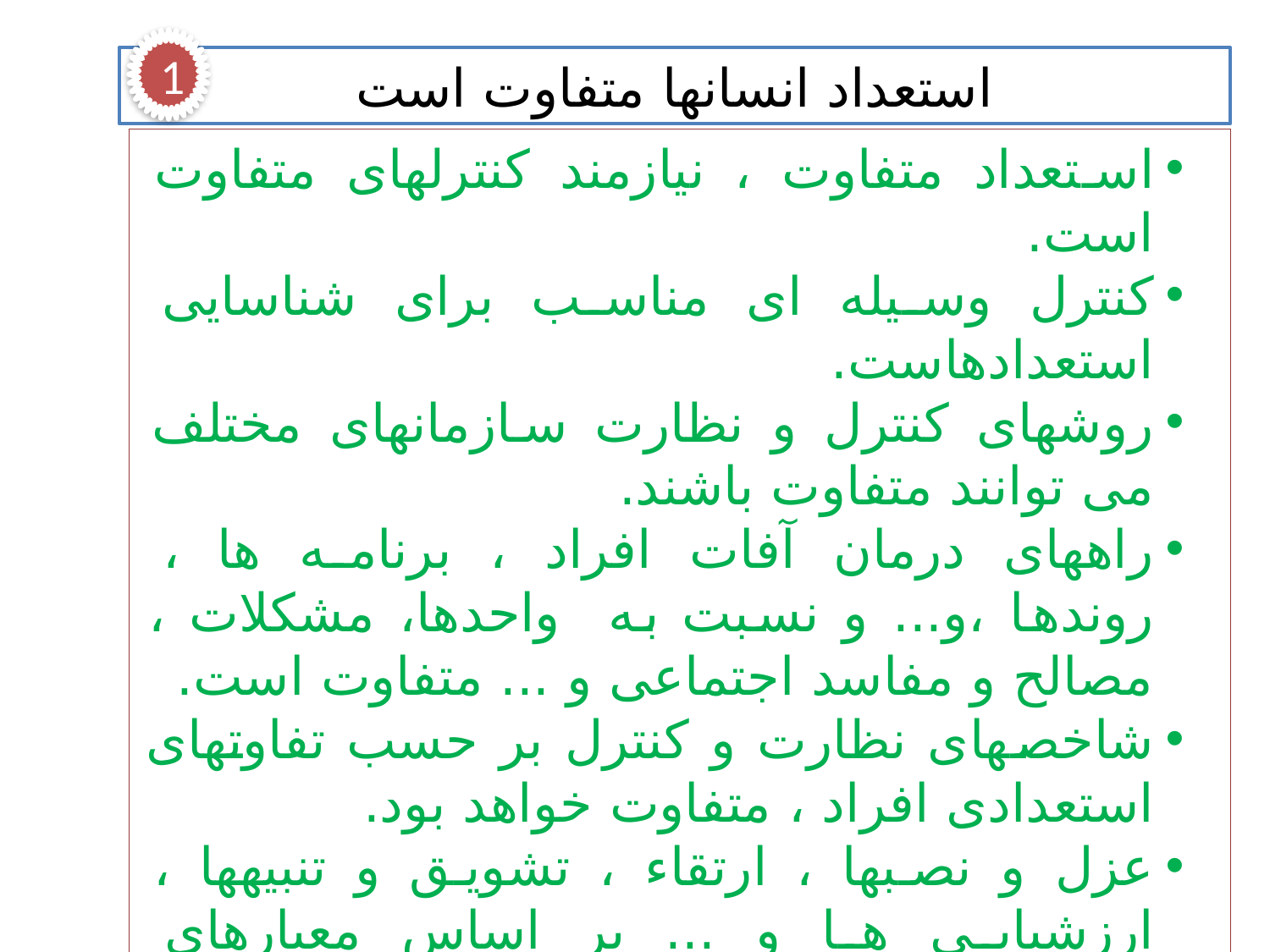

1
استعداد انسانها متفاوت است
استعداد متفاوت ، نیازمند کنترلهای متفاوت است.
کنترل وسیله ای مناسب برای شناسایی استعدادهاست.
روشهای کنترل و نظارت سازمانهای مختلف می توانند متفاوت باشند.
راههای درمان آفات افراد ، برنامه ها ، روندها ،و... و نسبت به  واحدها، مشکلات ، مصالح و مفاسد اجتماعی و ... متفاوت است.
شاخصهای نظارت و کنترل بر حسب تفاوتهای استعدادی افراد ، متفاوت خواهد بود.
عزل و نصبها ، ارتقاء ، تشویق و تنبیهها ، ارزشیابی ها و ... بر اساس معیارهای ارزشیابی نیروی انسانی است و بر حسب ویزان استعداد اشخاص متفاوت است.